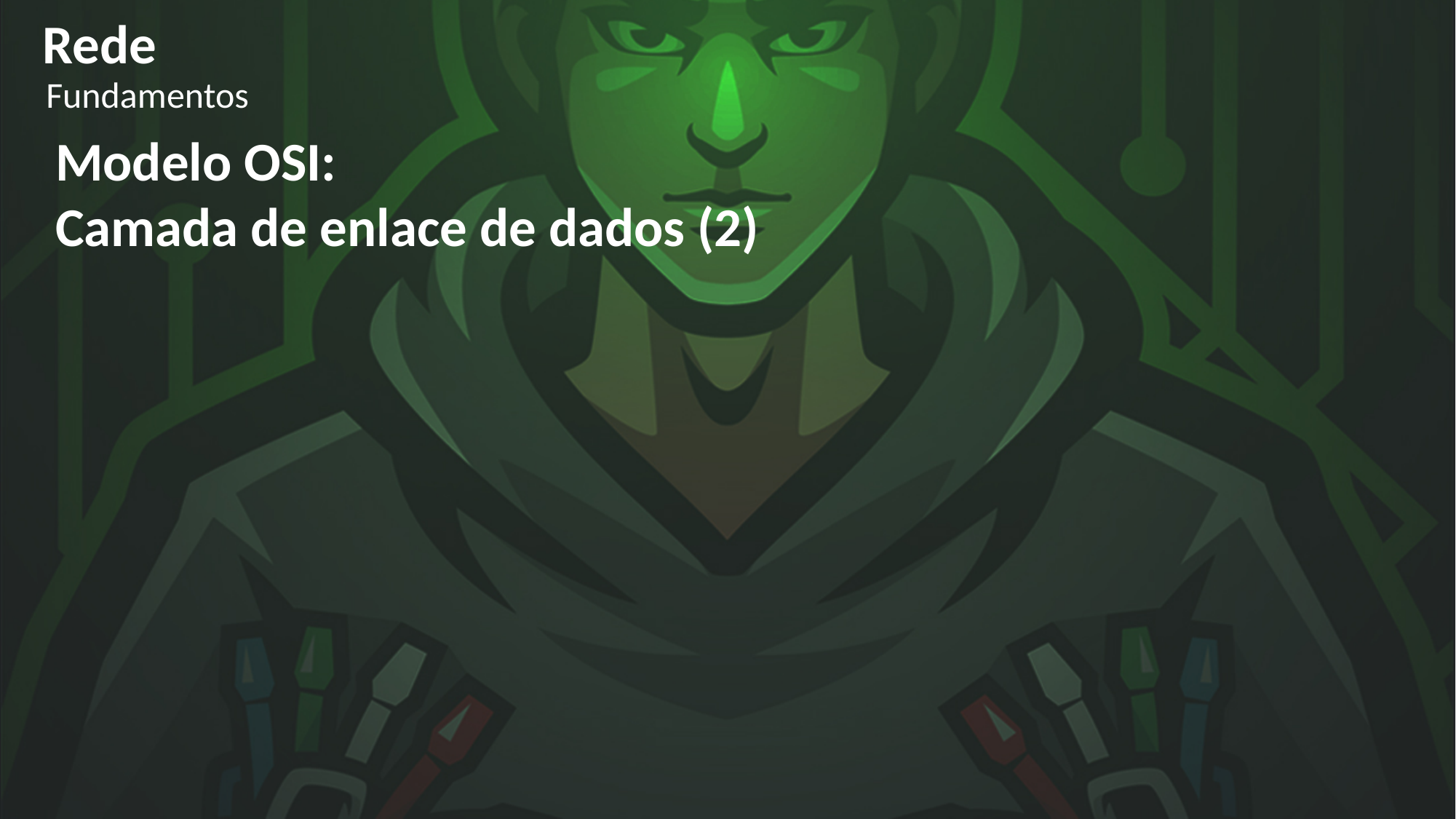

Rede
Fundamentos
Modelo OSI:
Camada de enlace de dados (2)